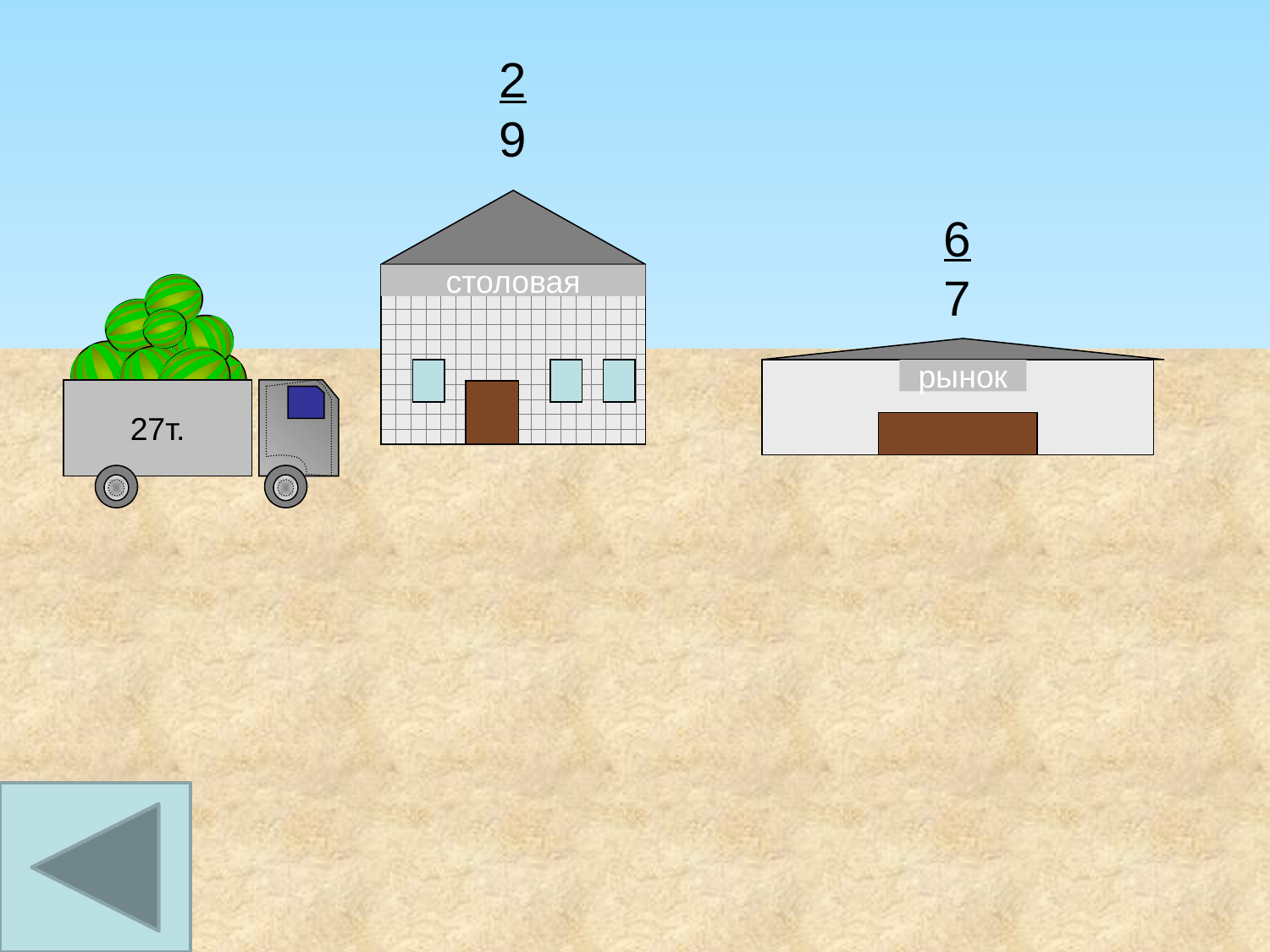

2 9

столовая

6 7

27т.

рынок